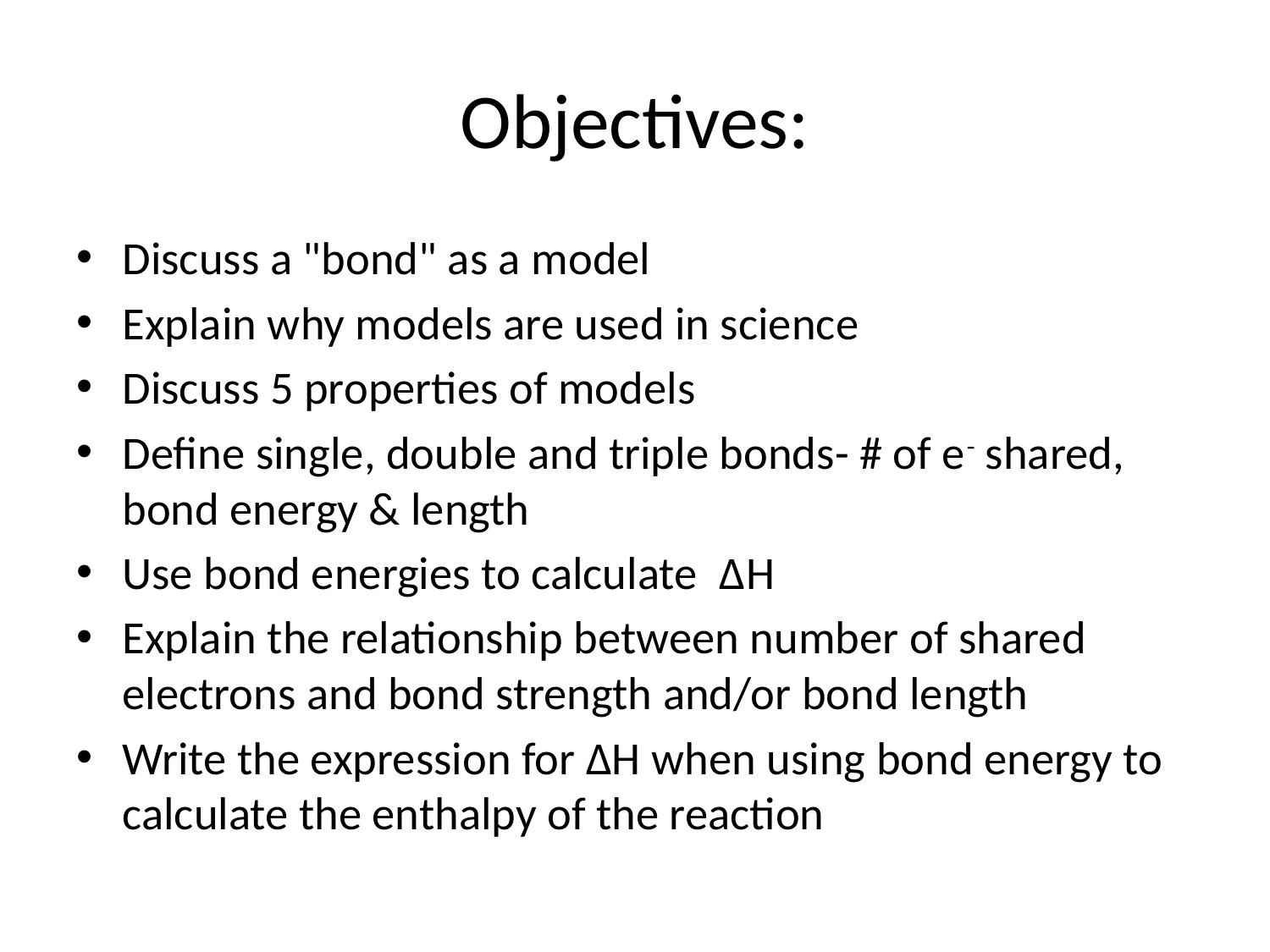

# Objectives:
Discuss a "bond" as a model
Explain why models are used in science
Discuss 5 properties of models
Define single, double and triple bonds- # of e- shared, bond energy & length
Use bond energies to calculate  ΔH
Explain the relationship between number of shared electrons and bond strength and/or bond length
Write the expression for ΔH when using bond energy to calculate the enthalpy of the reaction